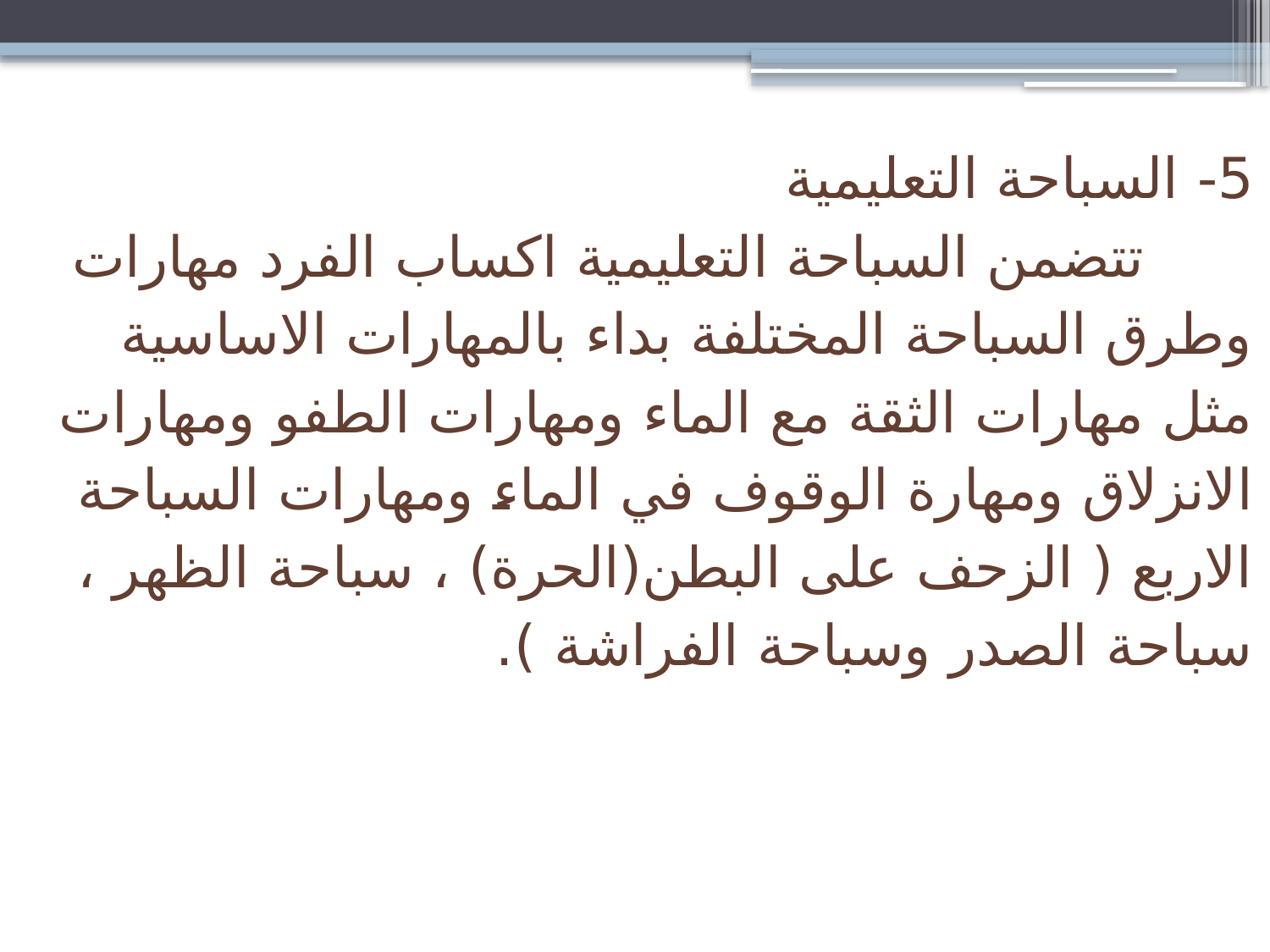

5- السباحة التعليمية
      تتضمن السباحة التعليمية اكساب الفرد مهارات وطرق السباحة المختلفة بداء بالمهارات الاساسية مثل مهارات الثقة مع الماء ومهارات الطفو ومهارات الانزلاق ومهارة الوقوف في الماء ومهارات السباحة الاربع ( الزحف على البطن(الحرة) ، سباحة الظهر ، سباحة الصدر وسباحة الفراشة ).